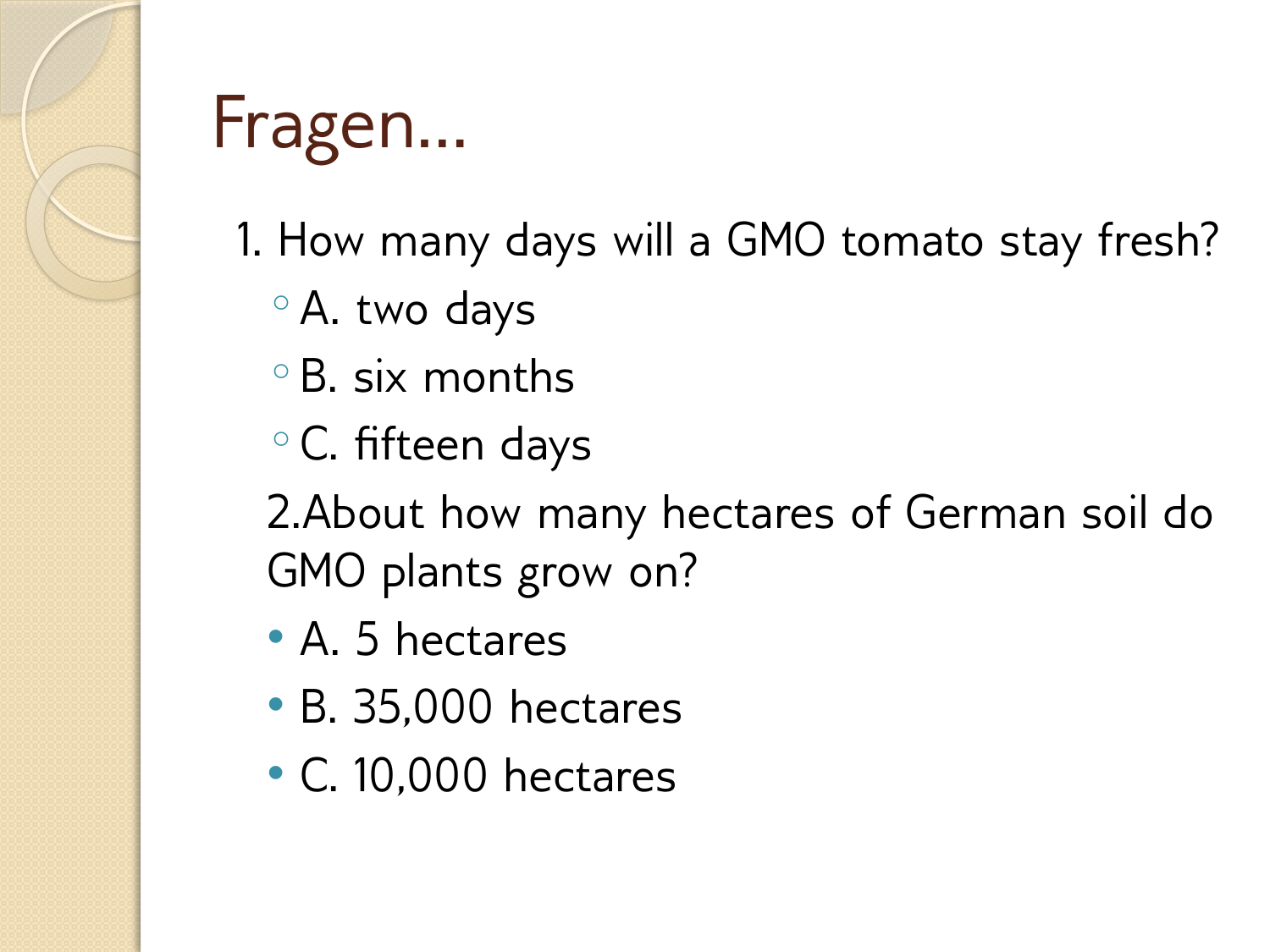

# Fragen…
 1. How many days will a GMO tomato stay fresh?
A. two days
B. six months
C. fifteen days
2.About how many hectares of German soil do GMO plants grow on?
A. 5 hectares
B. 35,000 hectares
C. 10,000 hectares